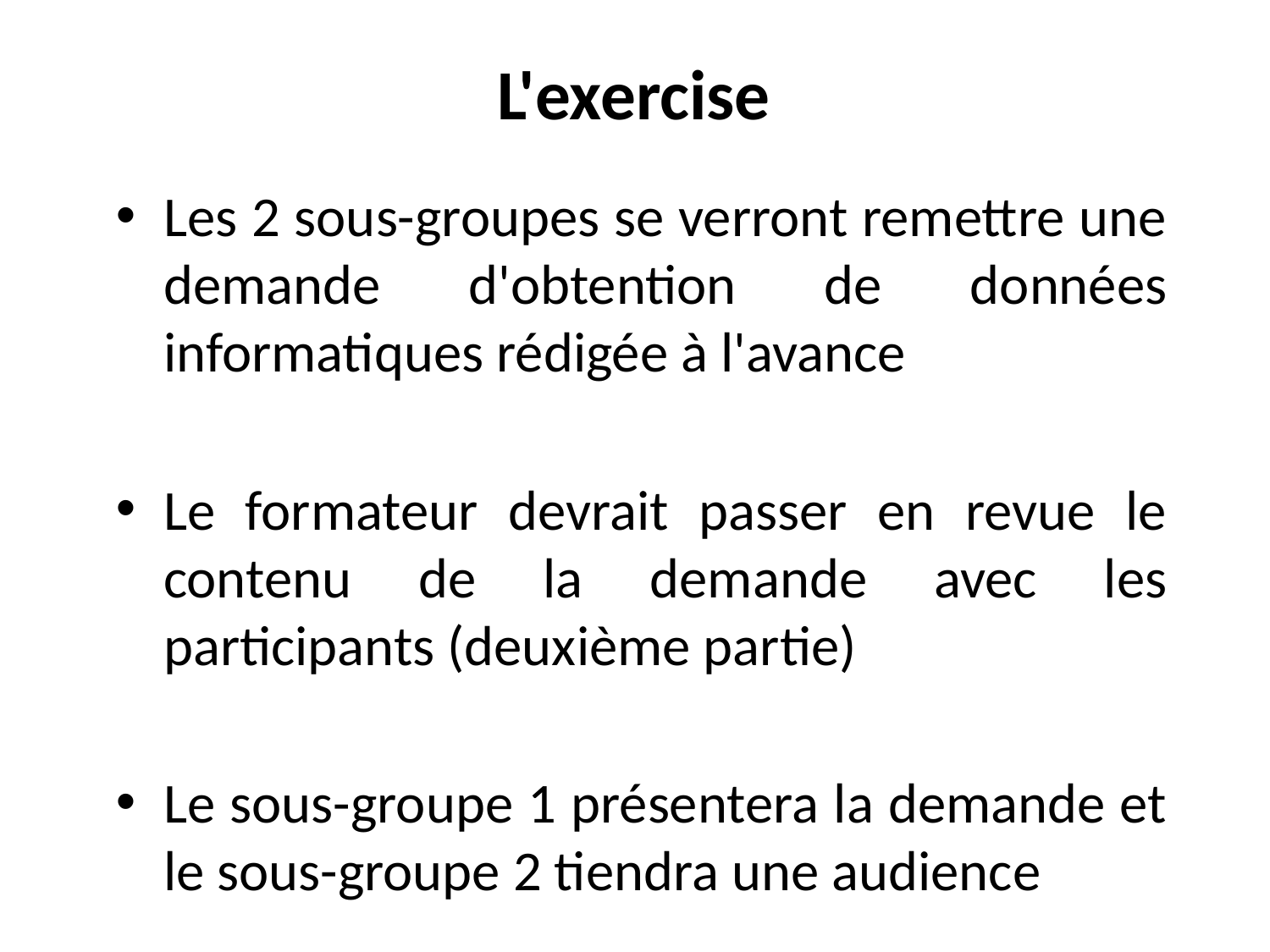

L'exercise
Les 2 sous-groupes se verront remettre une demande d'obtention de données informatiques rédigée à l'avance

Le formateur devrait passer en revue le contenu de la demande avec les participants (deuxième partie)

Le sous-groupe 1 présentera la demande et le sous-groupe 2 tiendra une audience

Both sub-groups will be provided with a pre-drafted application for securing computer data

The trainer should read the application with the participants to go through its contents (Part Two)

Sub-group 1 will present the application and Sub-group 2 will conduct a hearing